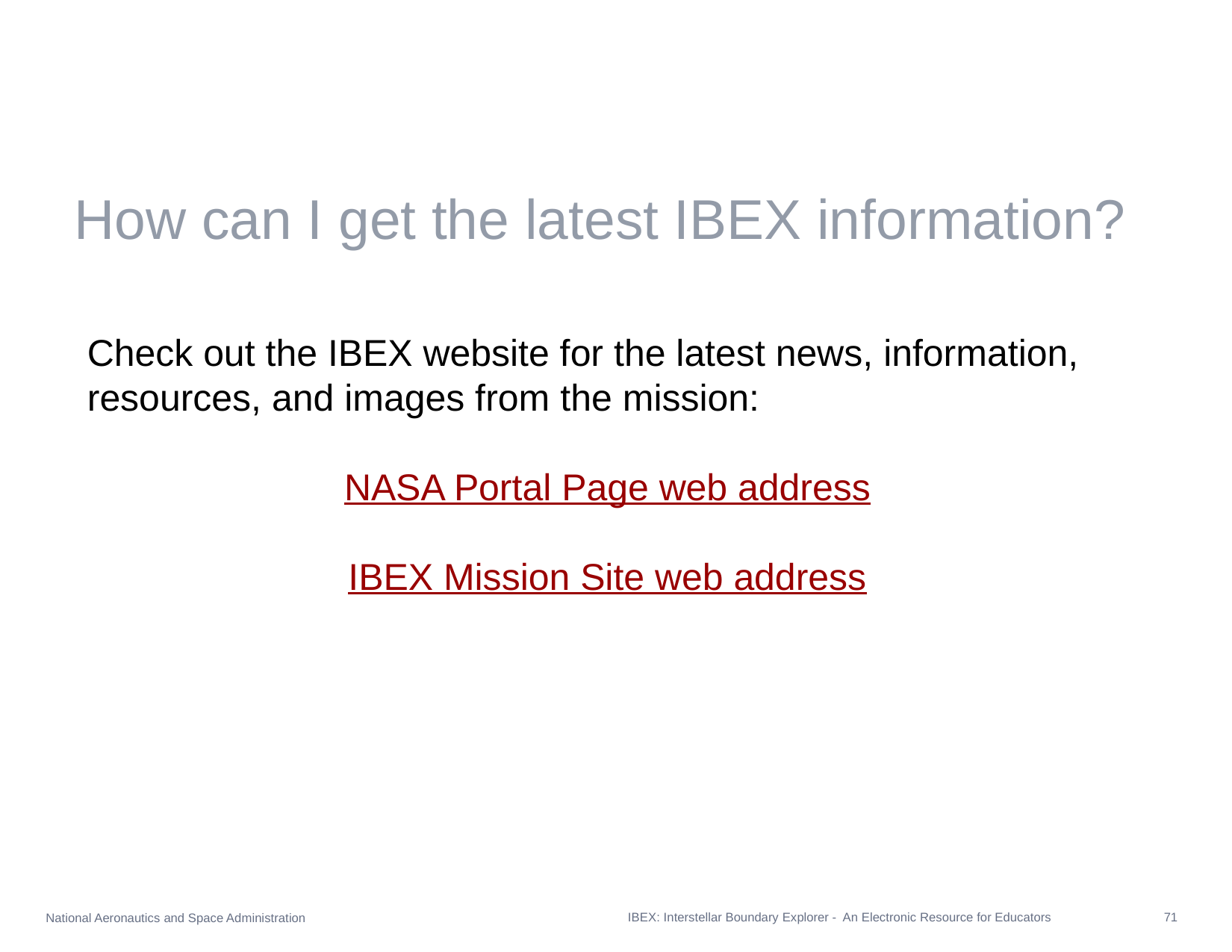

# How can I get the latest IBEX information?
Check out the IBEX website for the latest news, information, resources, and images from the mission:

NASA Portal Page web address

IBEX Mission Site web address

IBEX: Interstellar Boundary Explorer -  An Electronic Resource for Educators
71